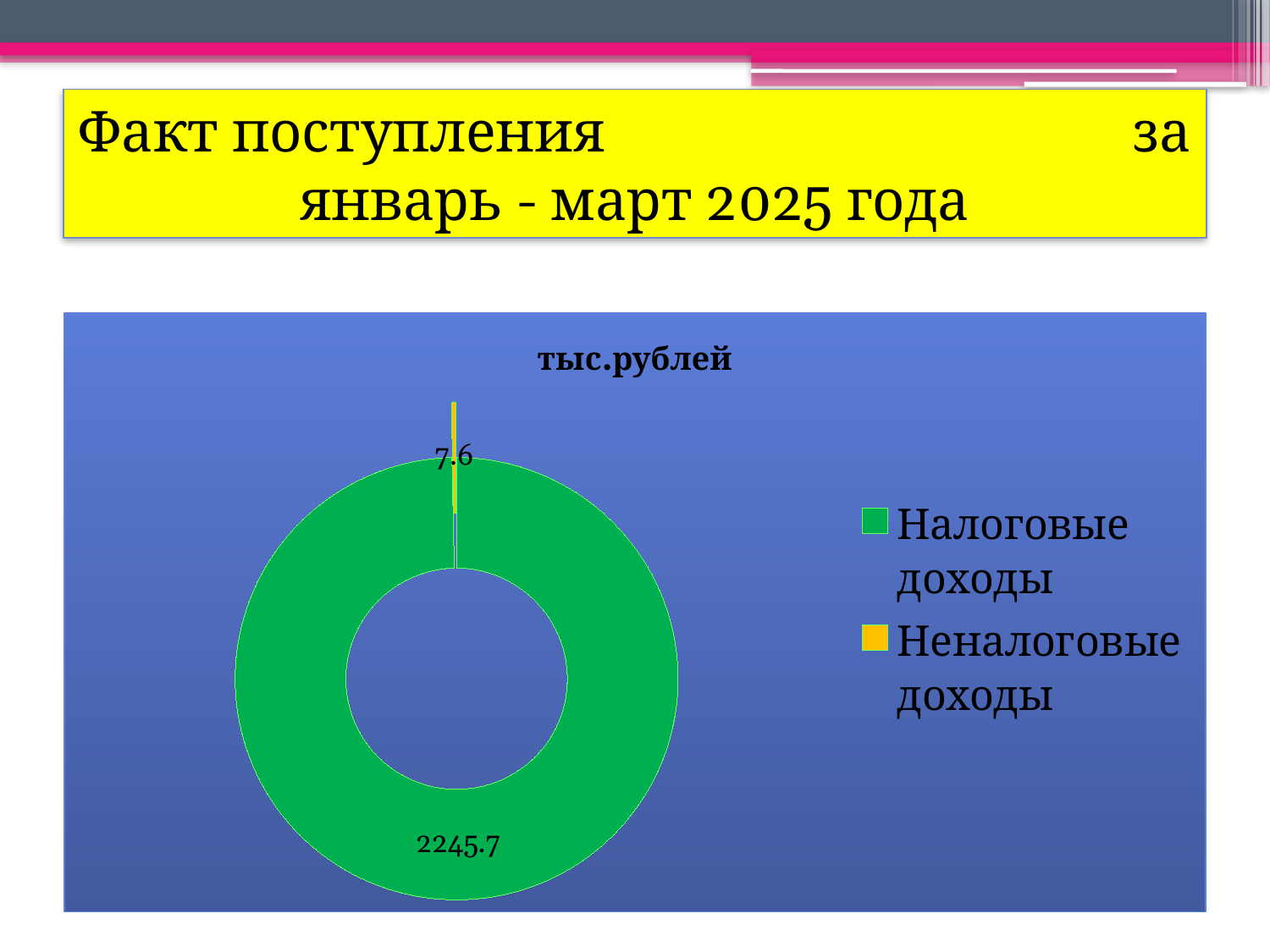

# Факт поступления                                       за январь - март 2025 года

### Chart: тыс.рублей

| Category | тыс.рублей |
|---|---|
| Налоговые доходы | 2245.7 |
| Неналоговые доходы | 7.6 |